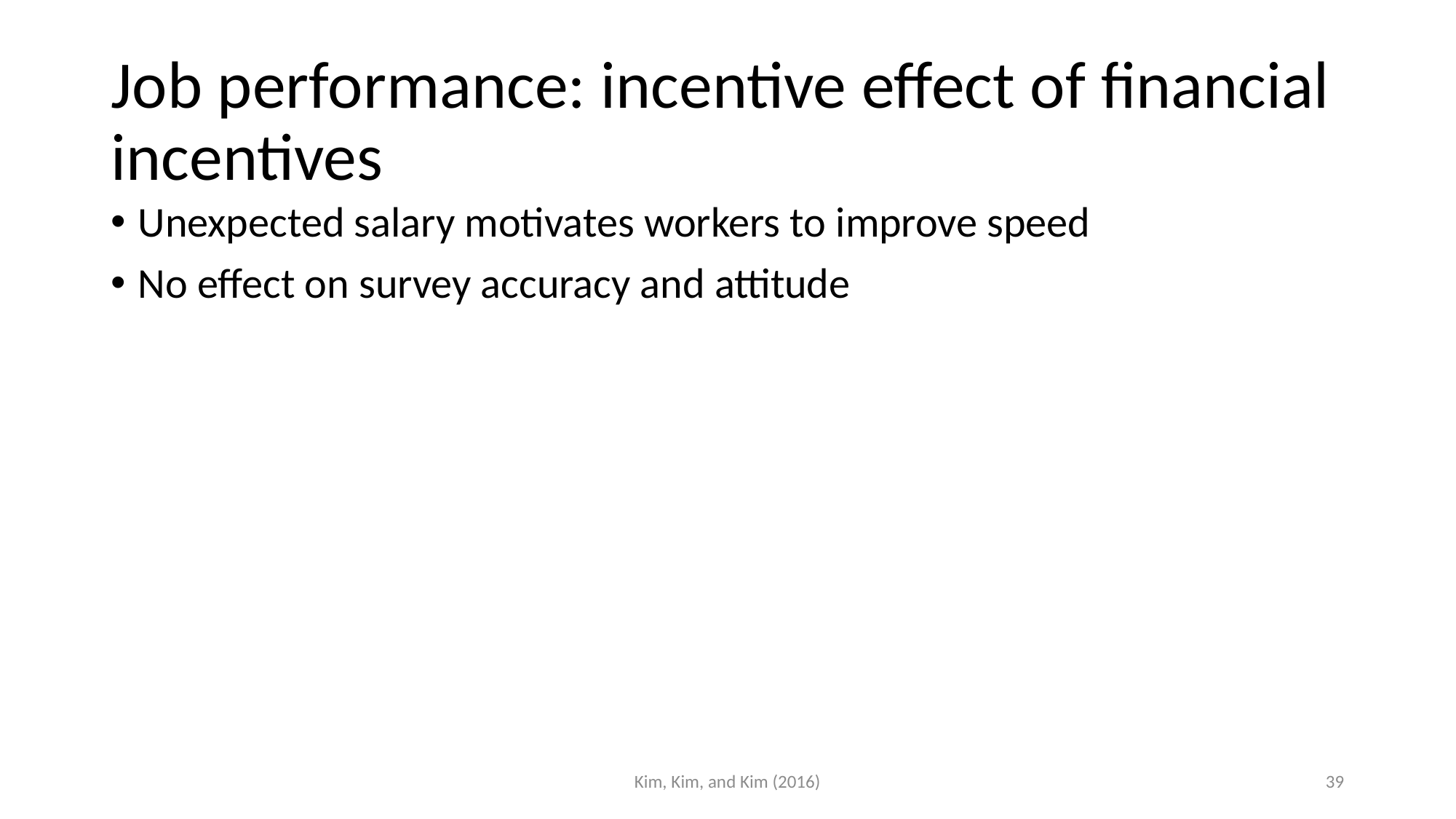

# Job performance: incentive effect of financial incentives
Unexpected salary motivates workers to improve speed
No effect on survey accuracy and attitude

Kim, Kim, and Kim (2016)
39